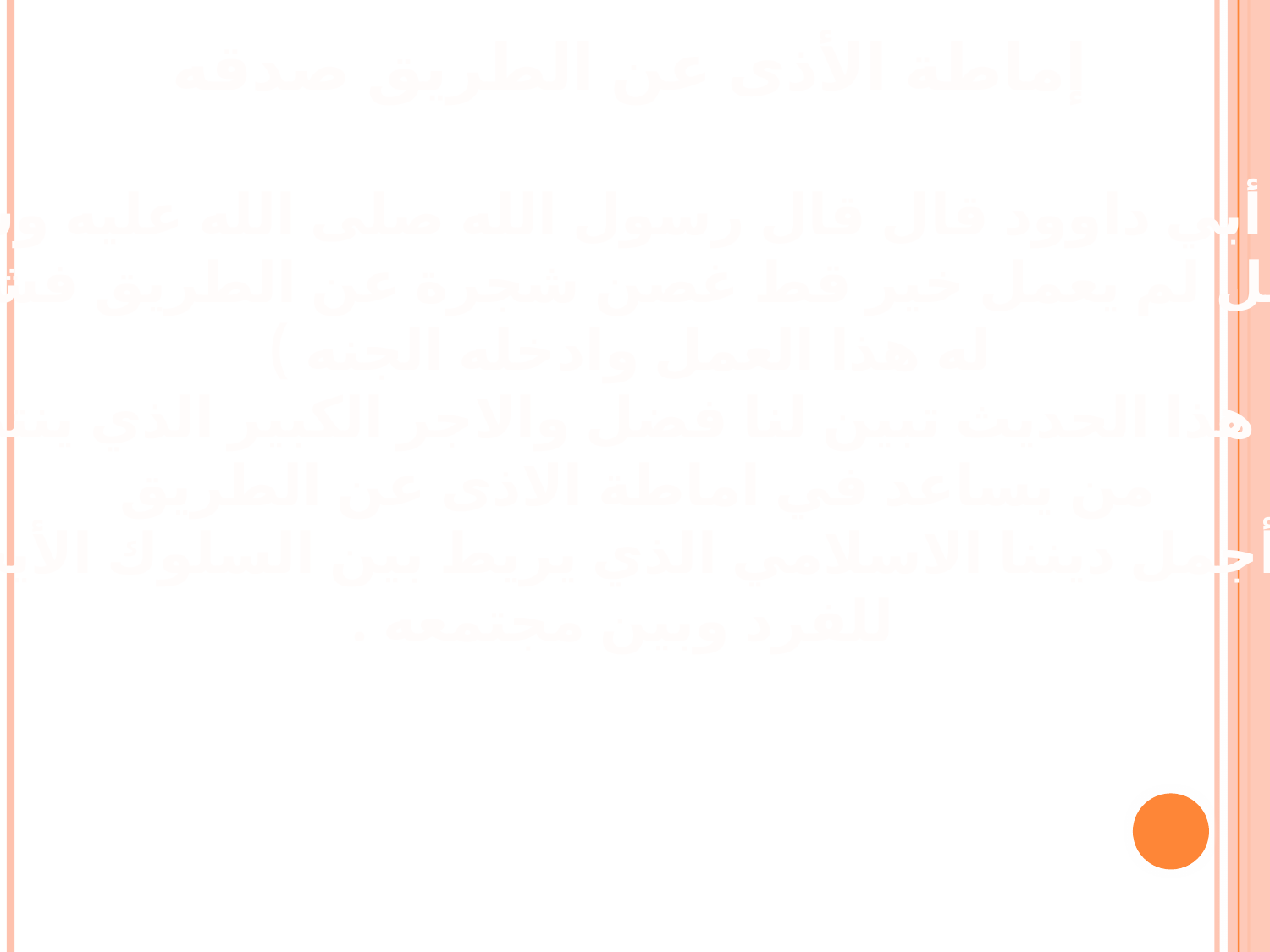

إماطة الأذى عن الطريق صدقه

عن أبي داوود قال قال رسول الله صلى الله عليه وسلم
(نزع رجل لم يعمل خير قط غصن شجرة عن الطريق فشكر الله
له هذا العمل وادخله الجنه )
من هذا الحديث تبين لنا فضل والاجر الكبير الذي ينتظر
من يساعد في اماطة الاذى عن الطريق
فما أجمل ديننا الاسلامي الذي يريط بين السلوك الأيجابي
 للفرد وبين مجتمعه .